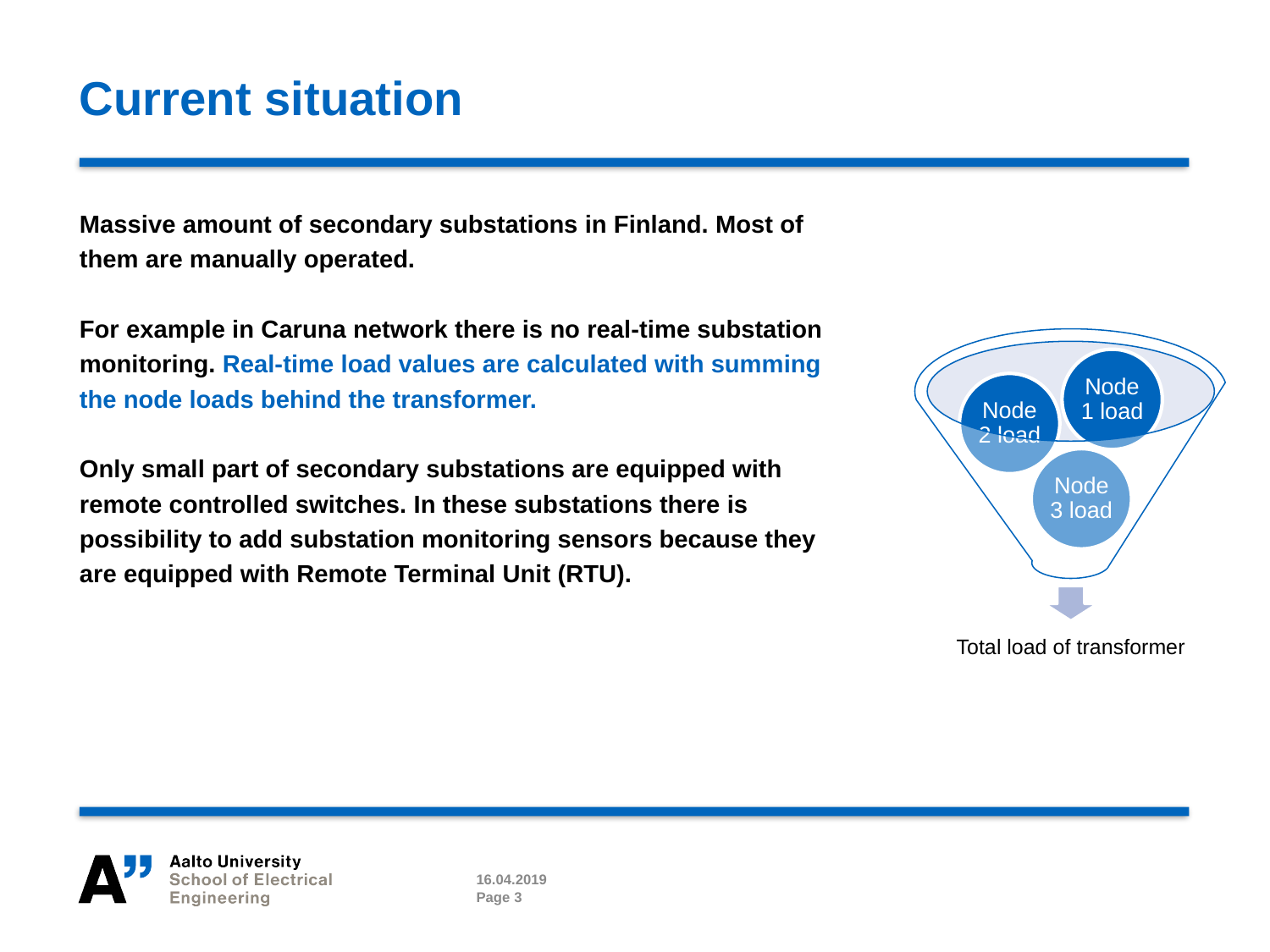

# Current situation
Massive amount of secondary substations in Finland. Most of
them are manually operated.

For example in Caruna network there is no real-time substation
monitoring. Real-time load values are calculated with summing
the node loads behind the transformer.

Only small part of secondary substations are equipped with
remote controlled switches. In these substations there is
possibility to add substation monitoring sensors because they
are equipped with Remote Terminal Unit (RTU).
Total load of transformer
Node 3 load
Node 2 load
Node 1 load

16.04.2019

Page 3